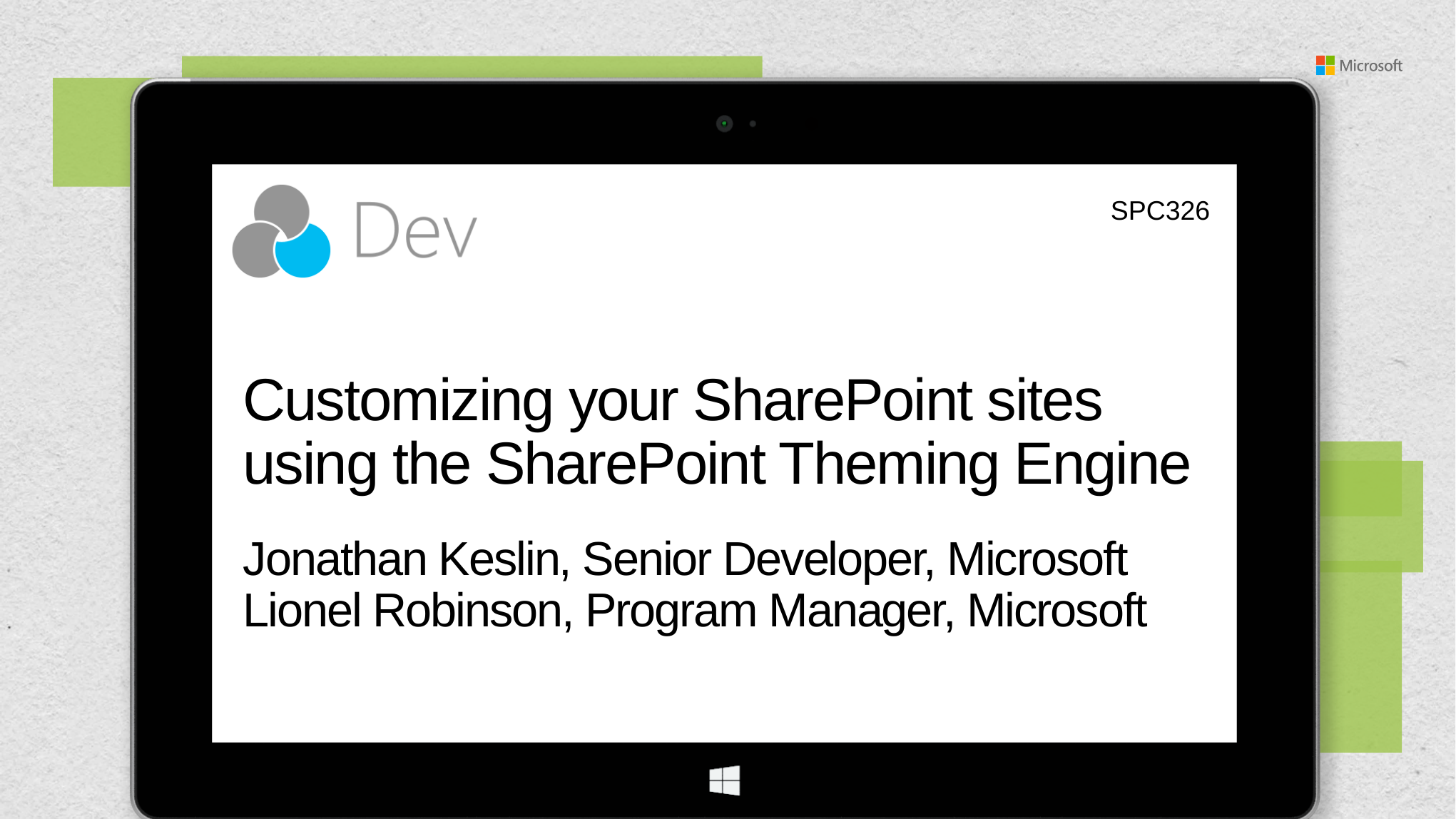

SPC326
# Customizing your SharePoint sites using the SharePoint Theming Engine
Jonathan Keslin, Senior Developer, Microsoft
Lionel Robinson, Program Manager, Microsoft